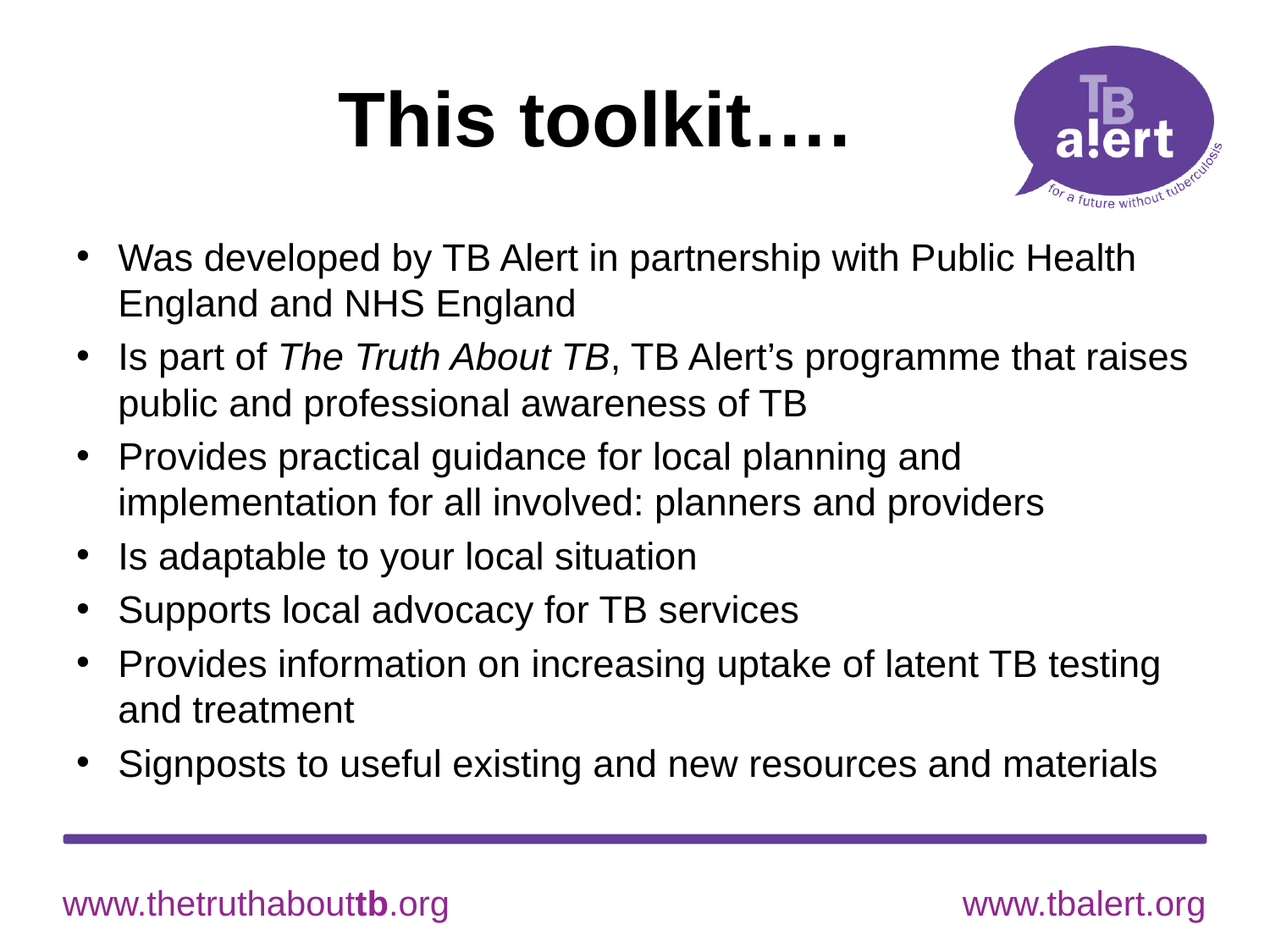

# This toolkit….
Was developed by TB Alert in partnership with Public Health England and NHS England
Is part of The Truth About TB, TB Alert’s programme that raises public and professional awareness of TB
Provides practical guidance for local planning and implementation for all involved: planners and providers
Is adaptable to your local situation
Supports local advocacy for TB services
Provides information on increasing uptake of latent TB testing and treatment
Signposts to useful existing and new resources and materials